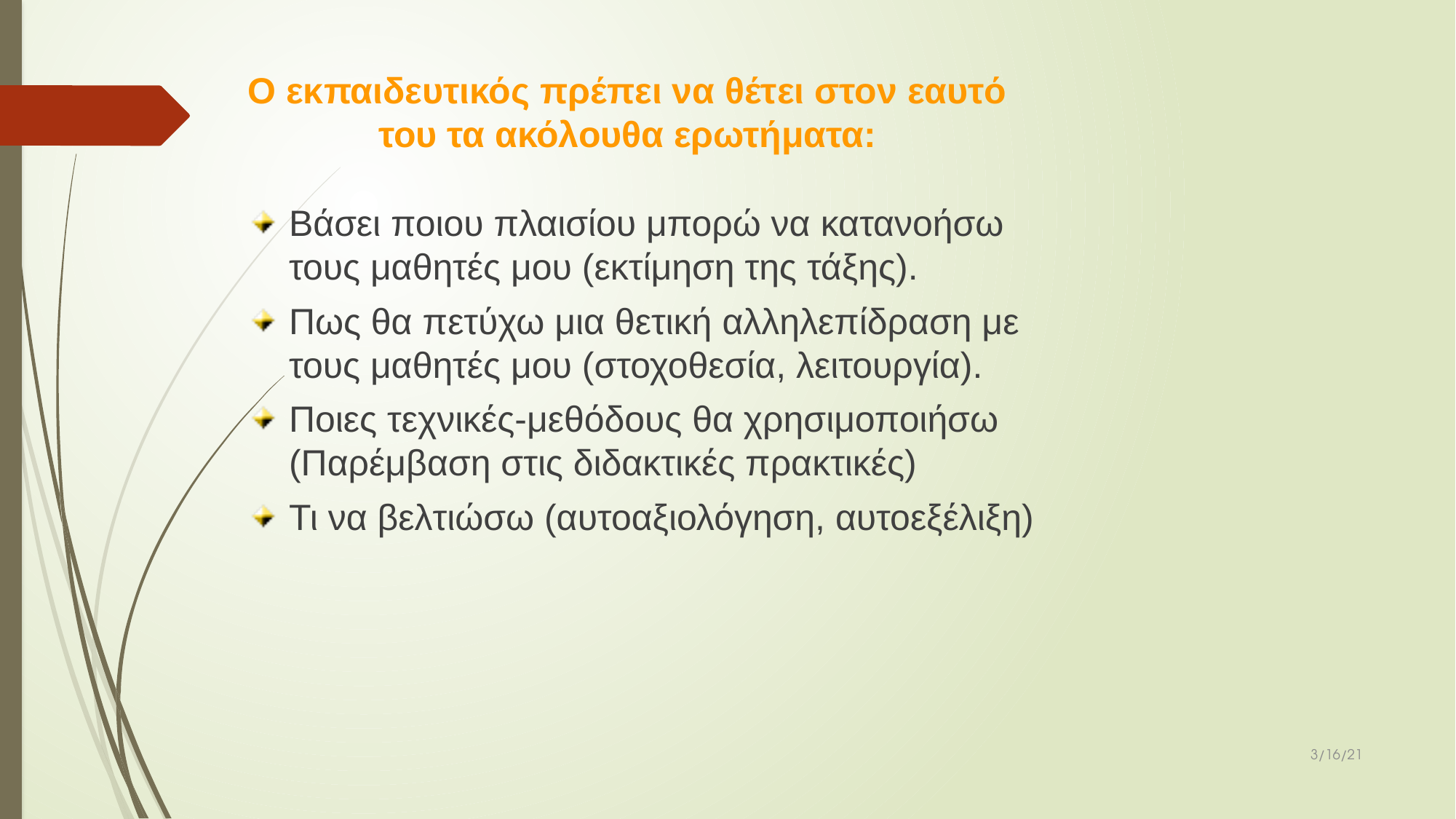

# Ο εκπαιδευτικός πρέπει να θέτει στον εαυτό του τα ακόλουθα ερωτήματα:
Βάσει ποιου πλαισίου μπορώ να κατανοήσω τους μαθητές μου (εκτίμηση της τάξης).
Πως θα πετύχω μια θετική αλληλεπίδραση με τους μαθητές μου (στοχοθεσία, λειτουργία).
Ποιες τεχνικές-μεθόδους θα χρησιμοποιήσω (Παρέμβαση στις διδακτικές πρακτικές)
Τι να βελτιώσω (αυτοαξιολόγηση, αυτοεξέλιξη)
3/16/21